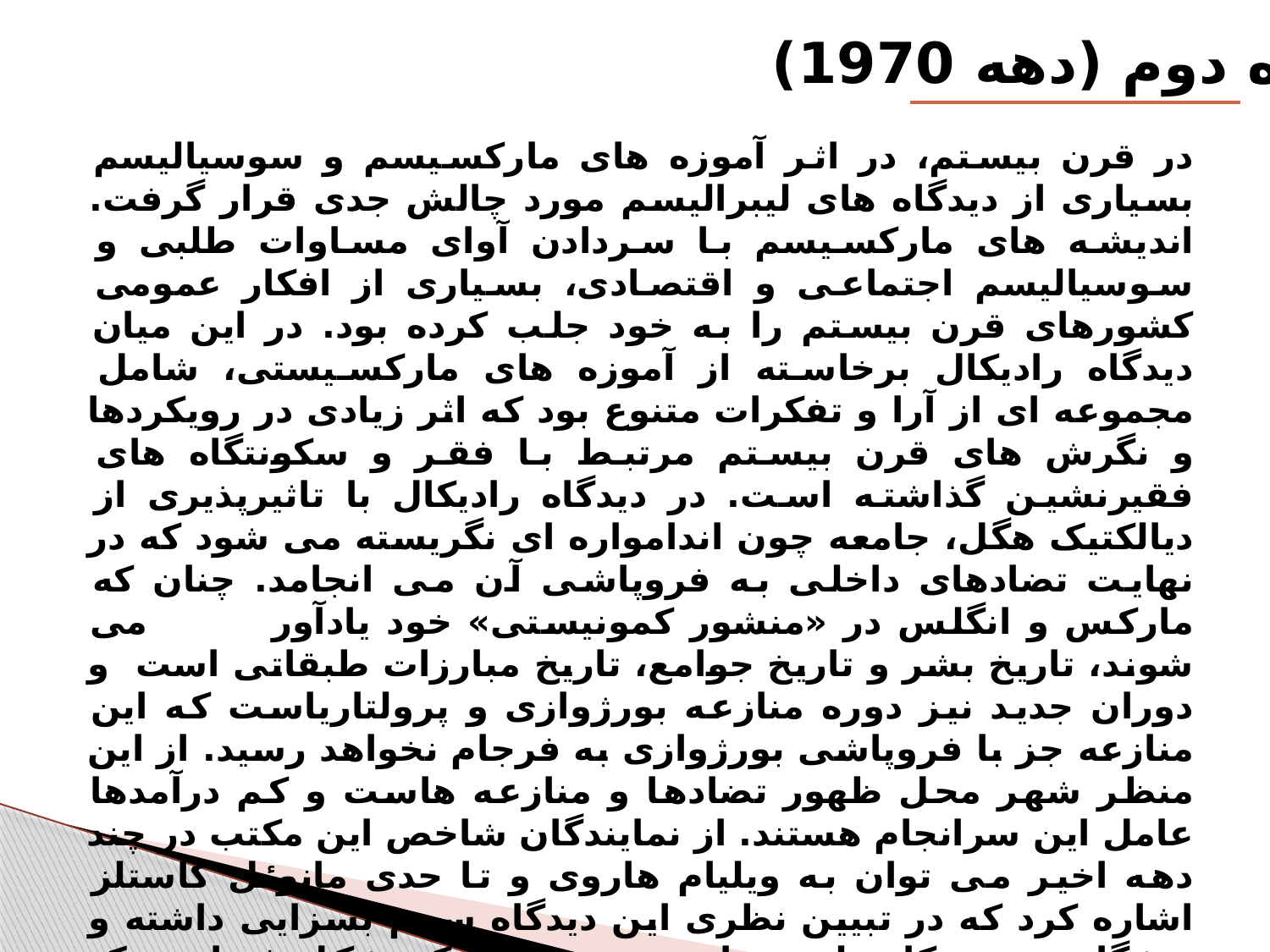

دوره دوم (دهه 1970)
	در قرن بیستم، در اثر آموزه های مارکسیسم و سوسیالیسم بسیاری از دیدگاه های لیبرالیسم مورد چالش جدی قرار گرفت. اندیشه های مارکسیسم با سردادن آوای مساوات طلبی و سوسیالیسم اجتماعی و اقتصادی، بسیاری از افکار عمومی کشورهای قرن بیستم را به خود جلب کرده بود. در این میان دیدگاه رادیکال برخاسته از آموزه های مارکسیستی، شامل مجموعه ای از آرا و تفکرات متنوع بود که اثر زیادی در رویکردها و نگرش های قرن بیستم مرتبط با فقر و سکونتگاه های فقیرنشین گذاشته است. در دیدگاه رادیکال با تاثیرپذیری از دیالکتیک هگل، جامعه چون اندامواره ای نگریسته می شود که در نهایت تضادهای داخلی به فروپاشی آن می انجامد. چنان که مارکس و انگلس در «منشور کمونیستی» خود یادآور        می شوند، تاریخ بشر و تاریخ جوامع، تاریخ مبارزات طبقاتی است  و دوران جدید نیز دوره منازعه بورژوازی و پرولتاریاست که این منازعه جز با فروپاشی بورژوازی به فرجام نخواهد رسید. از این منظر شهر محل ظهور تضادها و منازعه هاست و کم درآمدها عامل این سرانجام هستند. از نمایندگان شاخص این مکتب در چند دهه اخیر می توان به ویلیام هاروی و تا حدی مانوئل کاستلز اشاره کرد که در تبیین نظری این دیدگاه سهم بسزایی داشته و پیشگام بودند. کاستلز و هارویی معتقدند که شکل فضایی یک جامعه با سازوکارهای کلی توسعه آن رابطه نزدیک دارد و برای شناخت شهر باید فرآیندهایی را که به وسیله آن ها شکل های فضایی ایجاد و دگرگون می شوند، درک کرد.